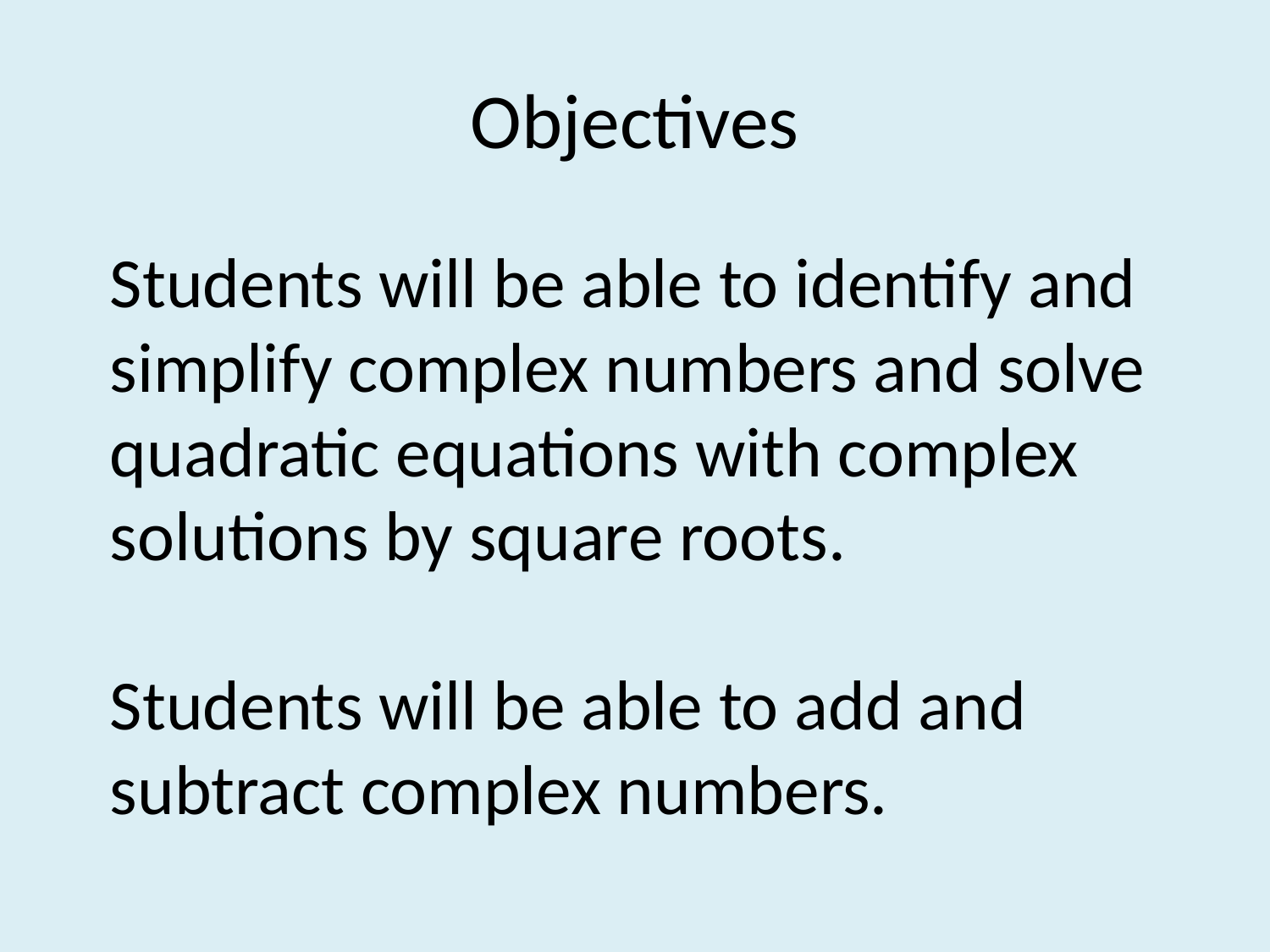

# Objectives
Students will be able to identify and simplify complex numbers and solve quadratic equations with complex solutions by square roots.

Students will be able to add and subtract complex numbers.